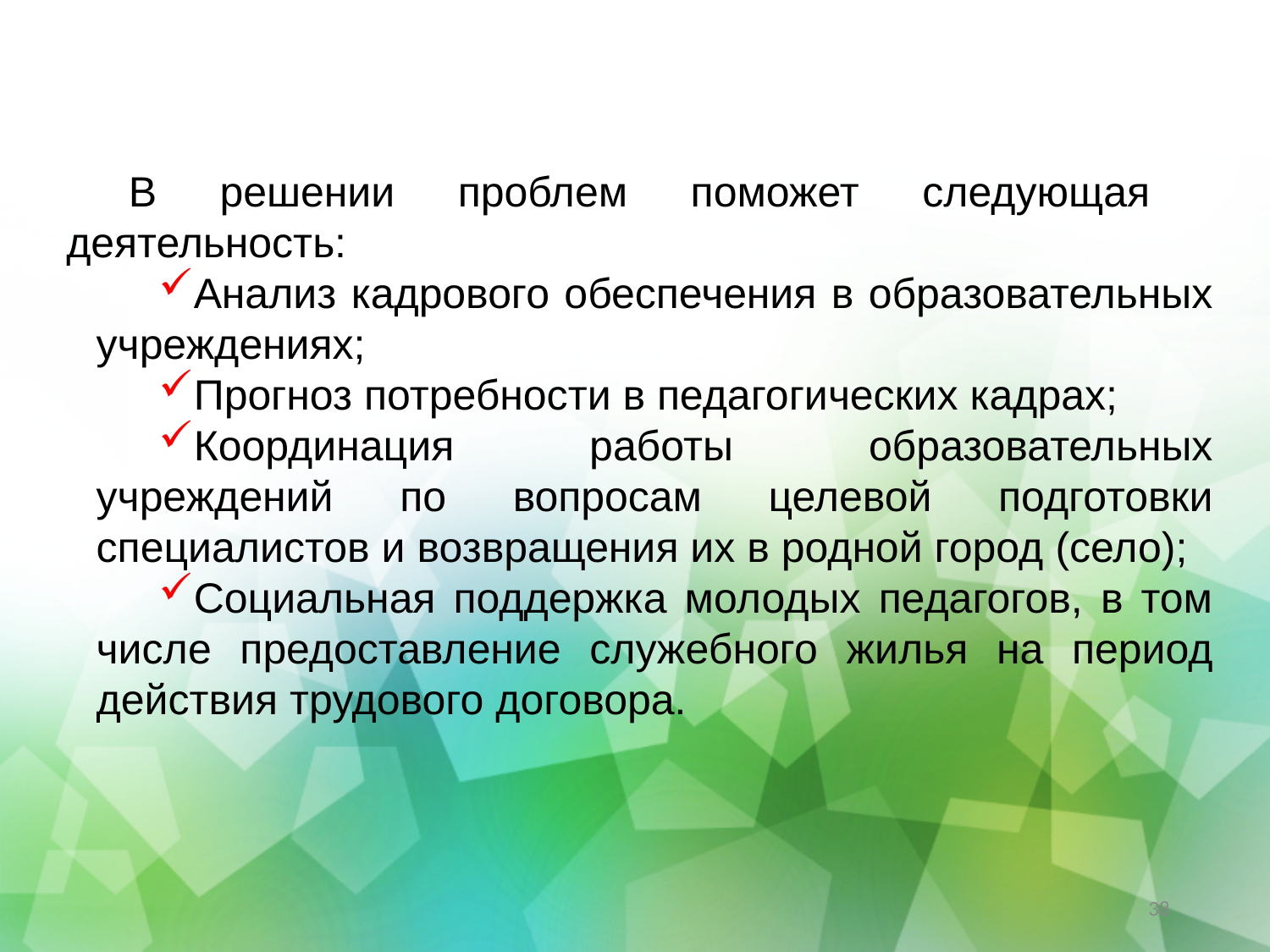

В решении проблем поможет следующая  деятельность:
Анализ кадрового обеспечения в образовательных учреждениях;
Прогноз потребности в педагогических кадрах;
Координация работы образовательных учреждений по вопросам целевой подготовки специалистов и возвращения их в родной город (село);
Социальная поддержка молодых педагогов, в том числе предоставление служебного жилья на период действия трудового договора.
38